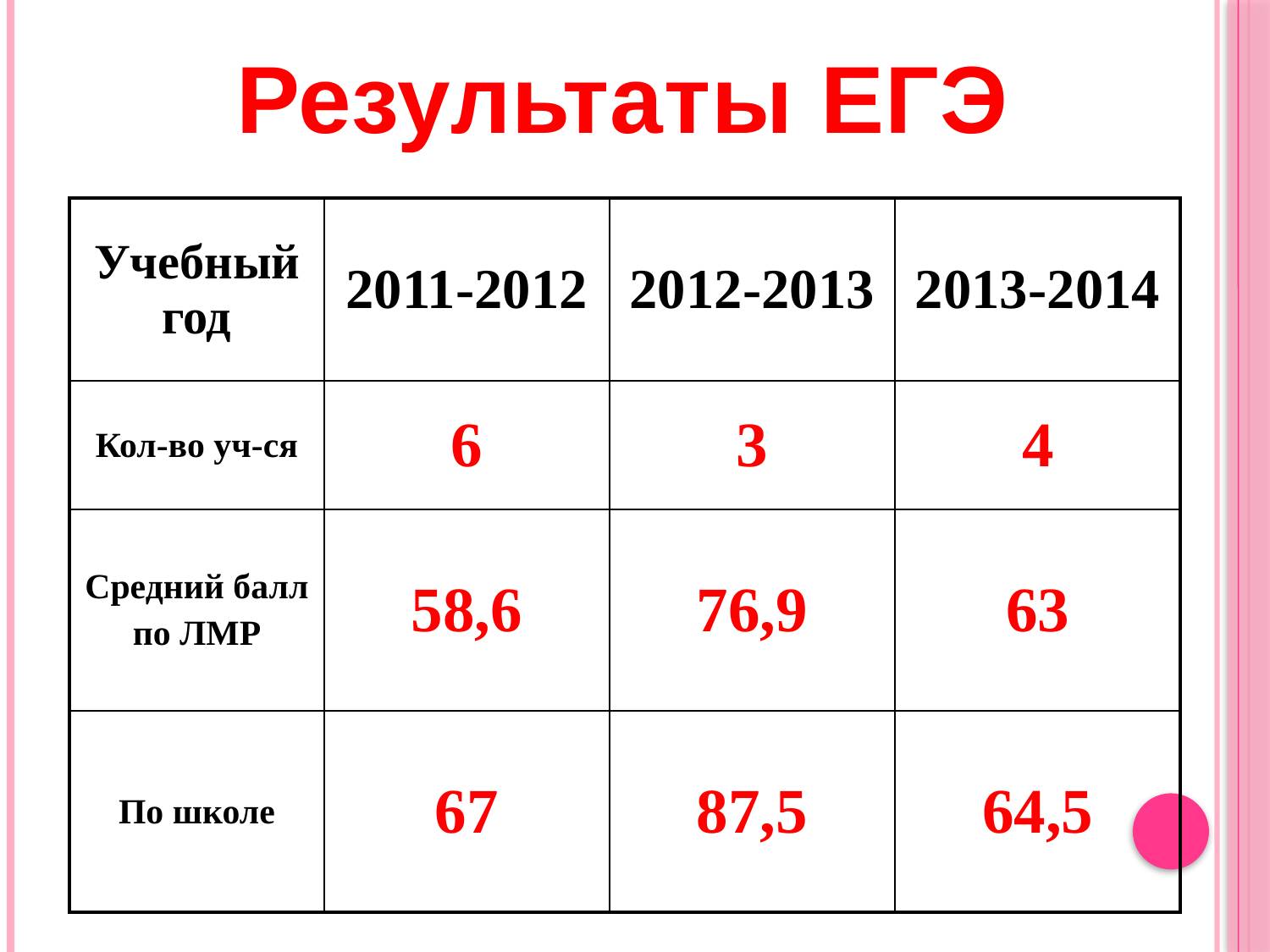

# Результаты ЕГЭ
| Учебный год | 2011-2012 | 2012-2013 | 2013-2014 |
| --- | --- | --- | --- |
| Кол-во уч-ся | 6 | 3 | 4 |
| Средний балл по ЛМР | 58,6 | 76,9 | 63 |
| По школе | 67 | 87,5 | 64,5 |